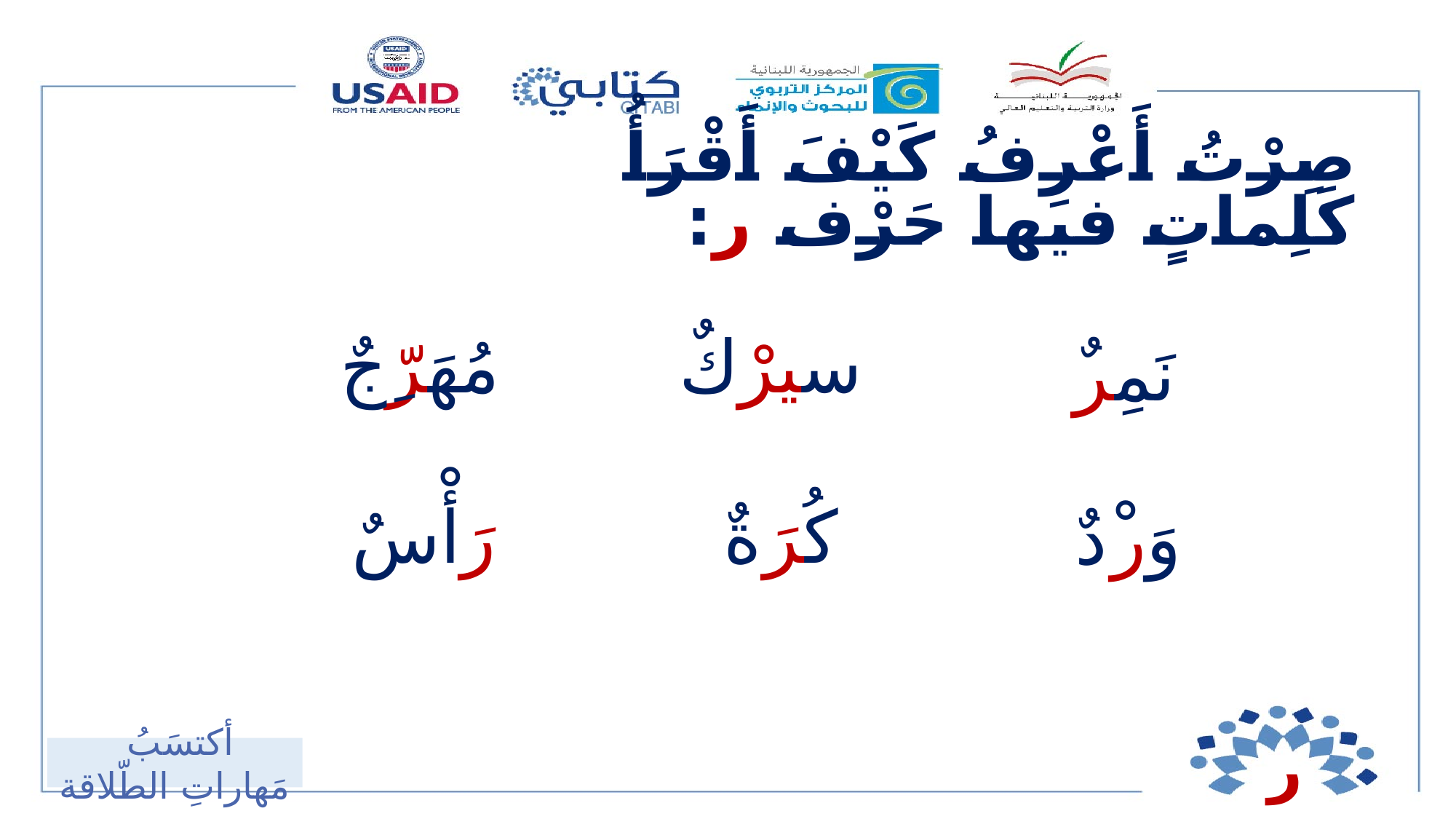

صِرْتُ أَعْرِفُ كَيْفَ أَقْرَأُ كَلِماتٍ فيها حَرْف ر:
مُهَرِّجٌ
سيرْكٌ
نَمِرٌ
رَأْسٌ
كُرَةٌ
وَرْدٌ
ر
أكتسَبُ  مَهاراتِ الطّلاقة